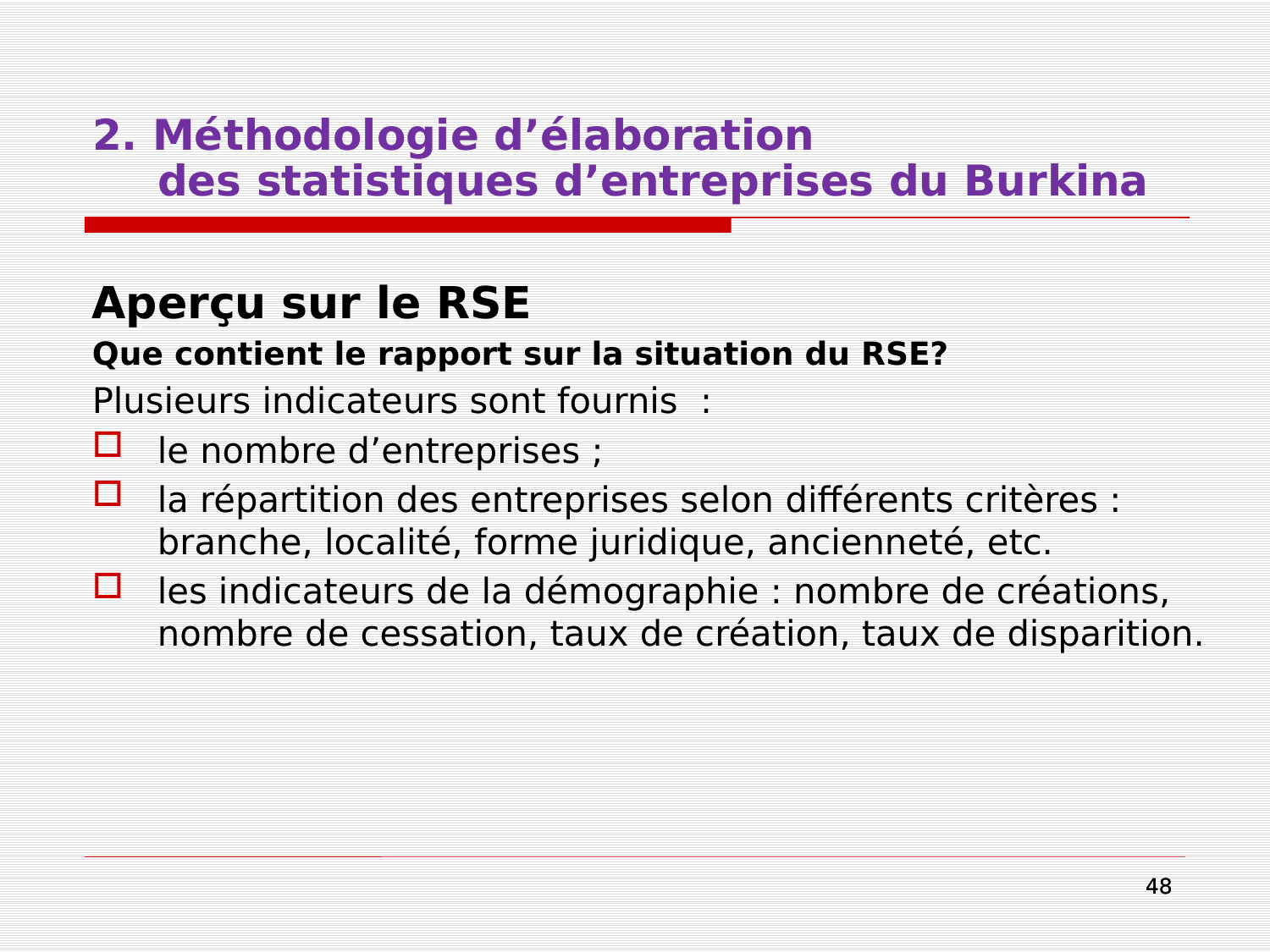

# 2. Méthodologie d’élaboration des statistiques d’entreprises du Burkina
Aperçu sur le RSE
Que contient le rapport sur la situation du RSE?
Plusieurs indicateurs sont fournis  :
le nombre d’entreprises ;
la répartition des entreprises selon différents critères : branche, localité, forme juridique, ancienneté, etc.
les indicateurs de la démographie : nombre de créations, nombre de cessation, taux de création, taux de disparition.

48
48